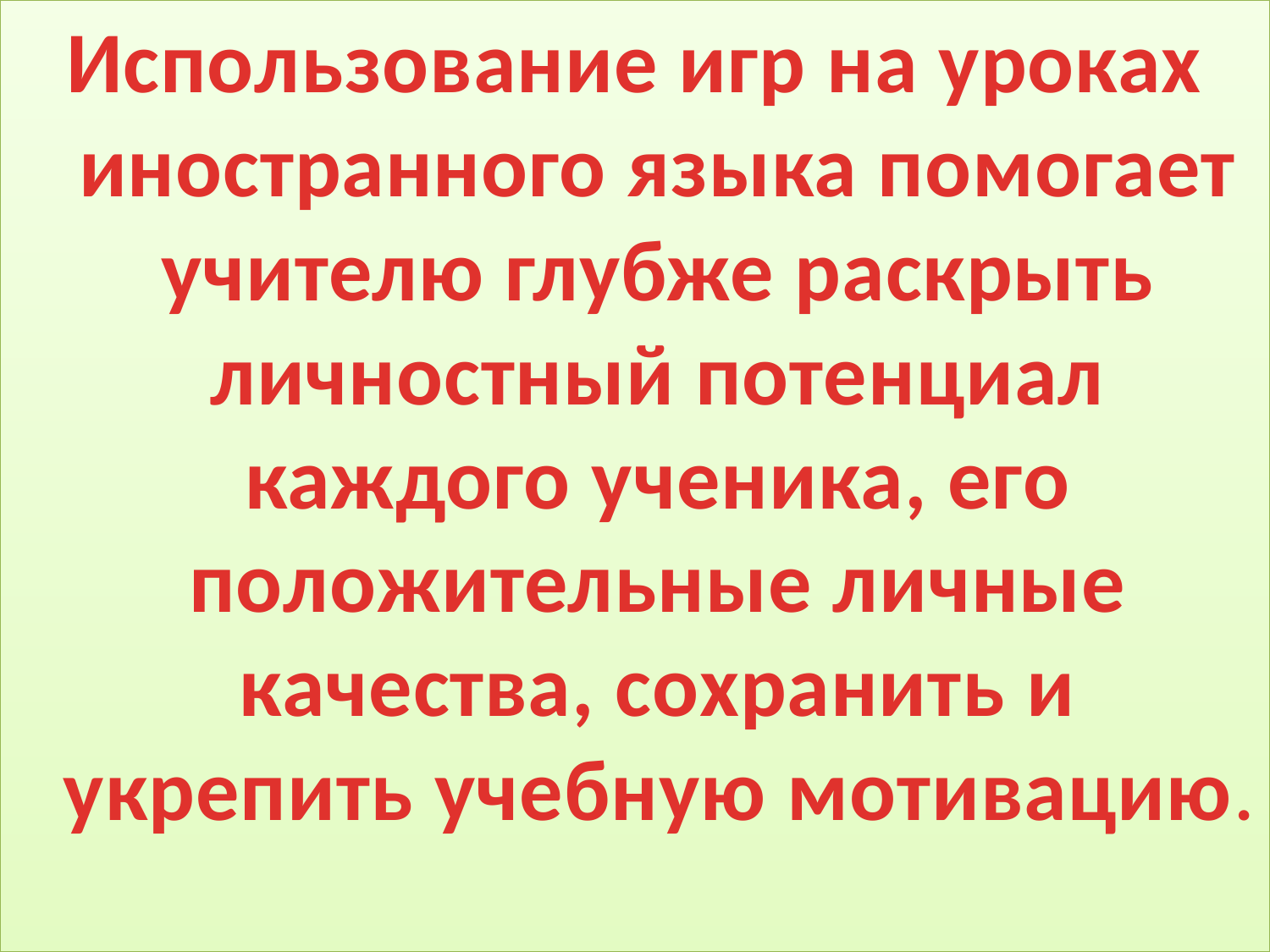

Использование игр на уроках иностранного языка помогает учителю глубже раскрыть личностный потенциал каждого ученика, его положительные личные качества, сохранить и укрепить учебную мотивацию.

#